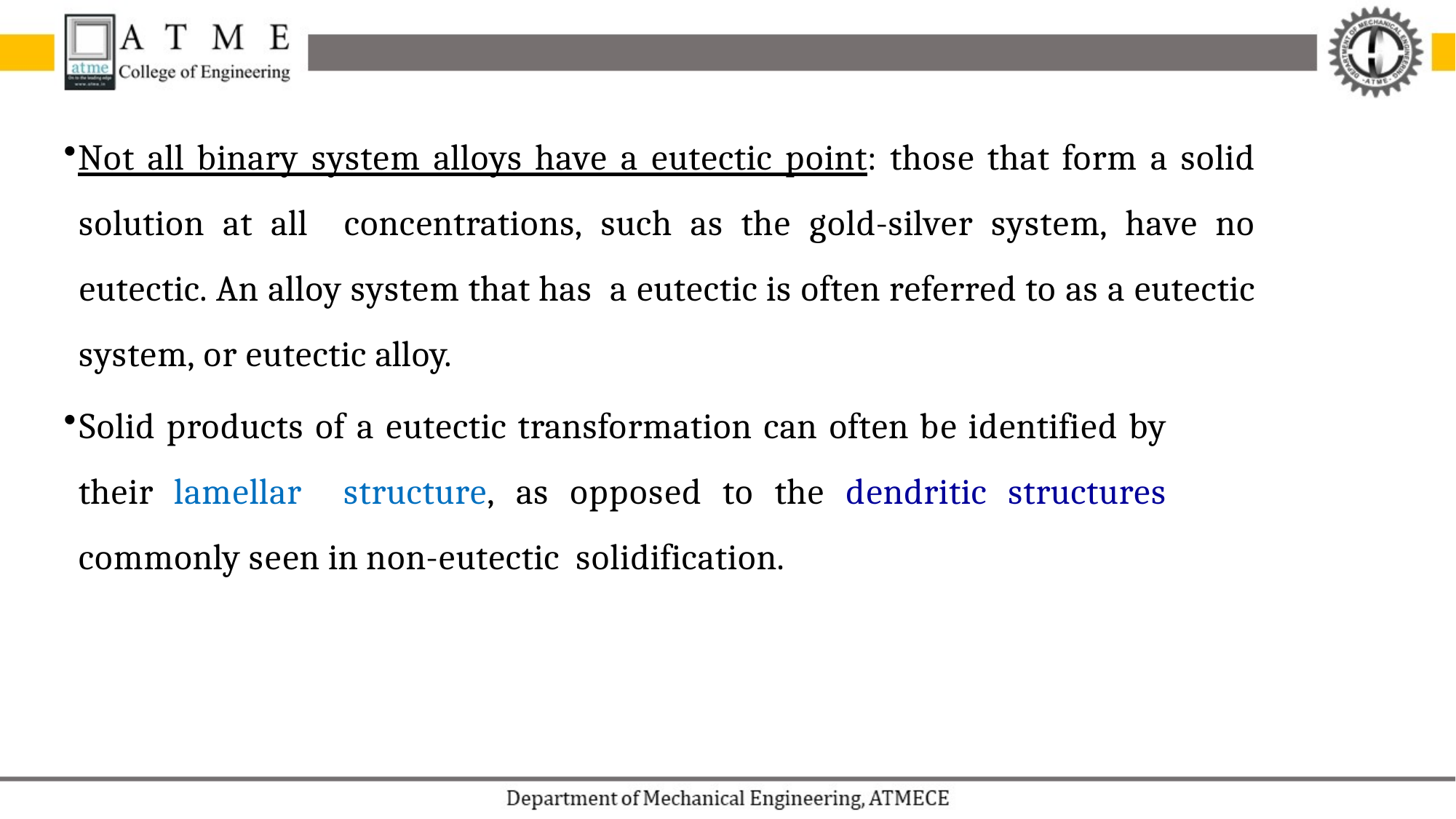

Not all binary system alloys have a eutectic point: those that form a solid solution at all  concentrations, such as the gold-silver system, have no eutectic. An alloy system that has  a eutectic is often referred to as a eutectic system, or eutectic alloy.
Solid products of a eutectic transformation can often be identified by their lamellar  structure, as opposed to the dendritic structures commonly seen in non-eutectic  solidification.